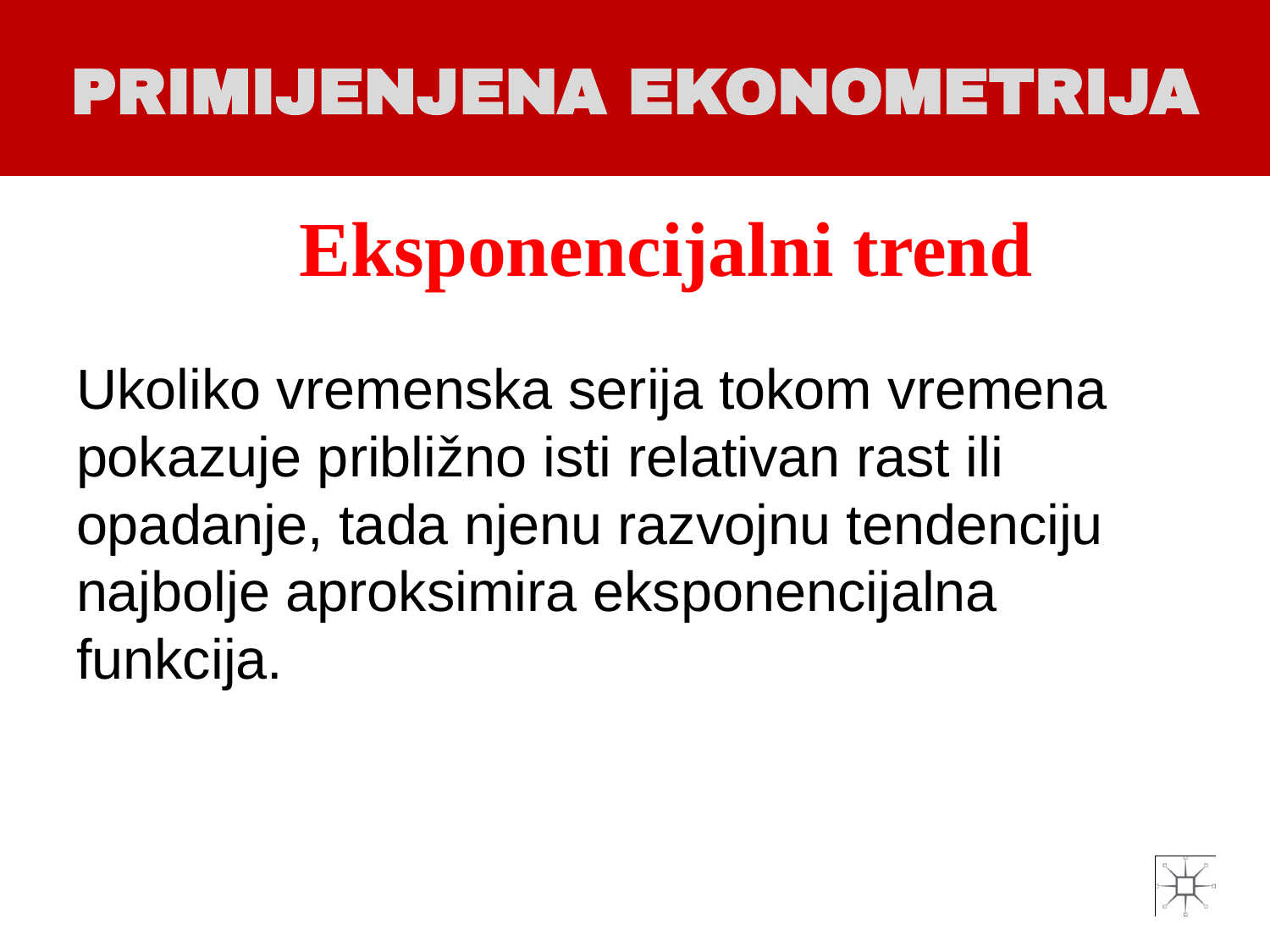

PRIMIJENJENA EKONOMETRIJA
# Eksponencijalni trend
Ukoliko vremenska serija tokom vremena pokazuje približno isti relativan rast ili opadanje, tada njenu razvojnu tendenciju najbolje aproksimira eksponencijalna funkcija.